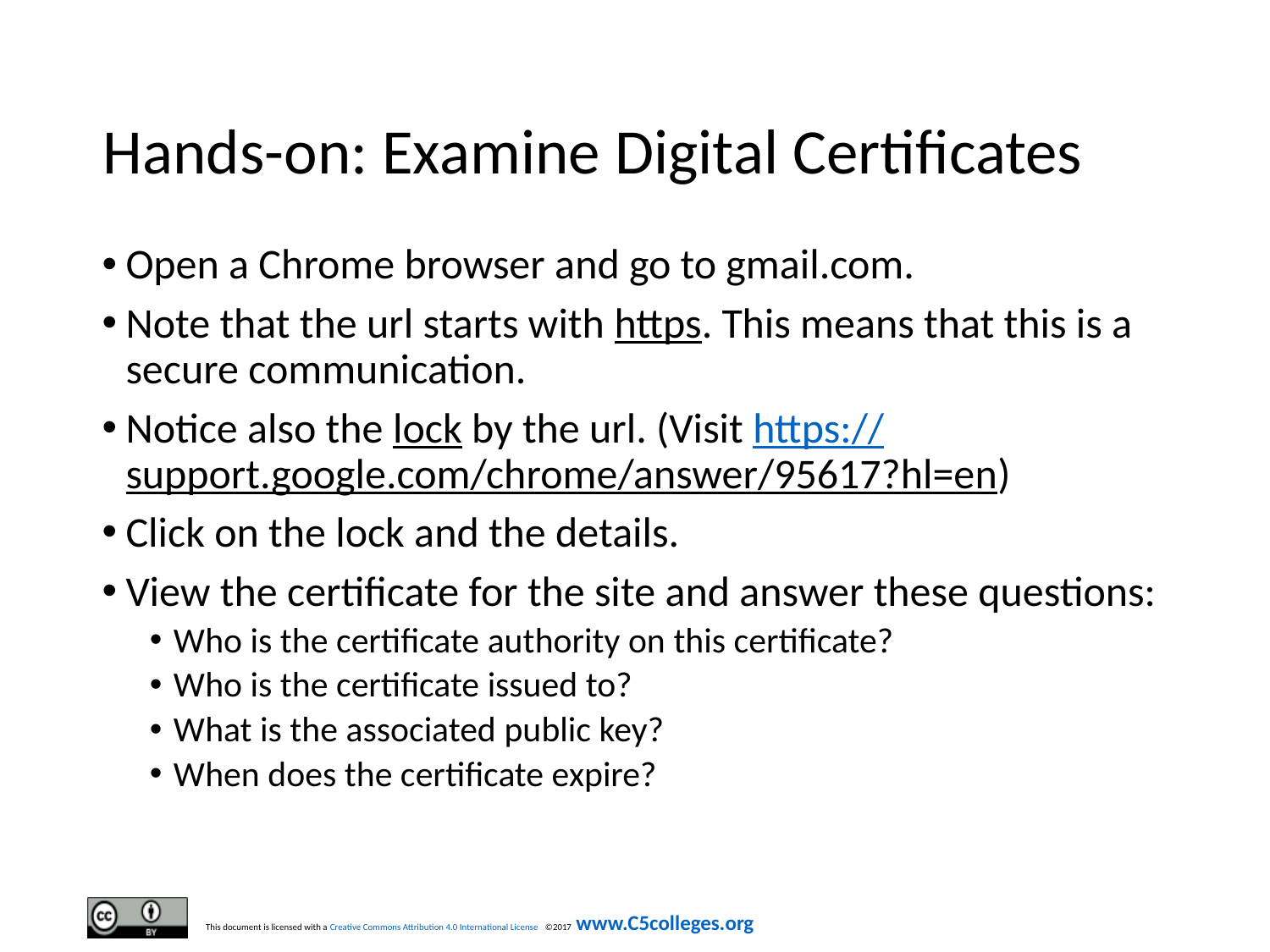

# Hands-on: Examine Digital Certificates
Open a Chrome browser and go to gmail.com.
Note that the url starts with https. This means that this is a secure communication.
Notice also the lock by the url. (Visit https://support.google.com/chrome/answer/95617?hl=en)
Click on the lock and the details.
View the certificate for the site and answer these questions:
Who is the certificate authority on this certificate?
Who is the certificate issued to?
What is the associated public key?
When does the certificate expire?